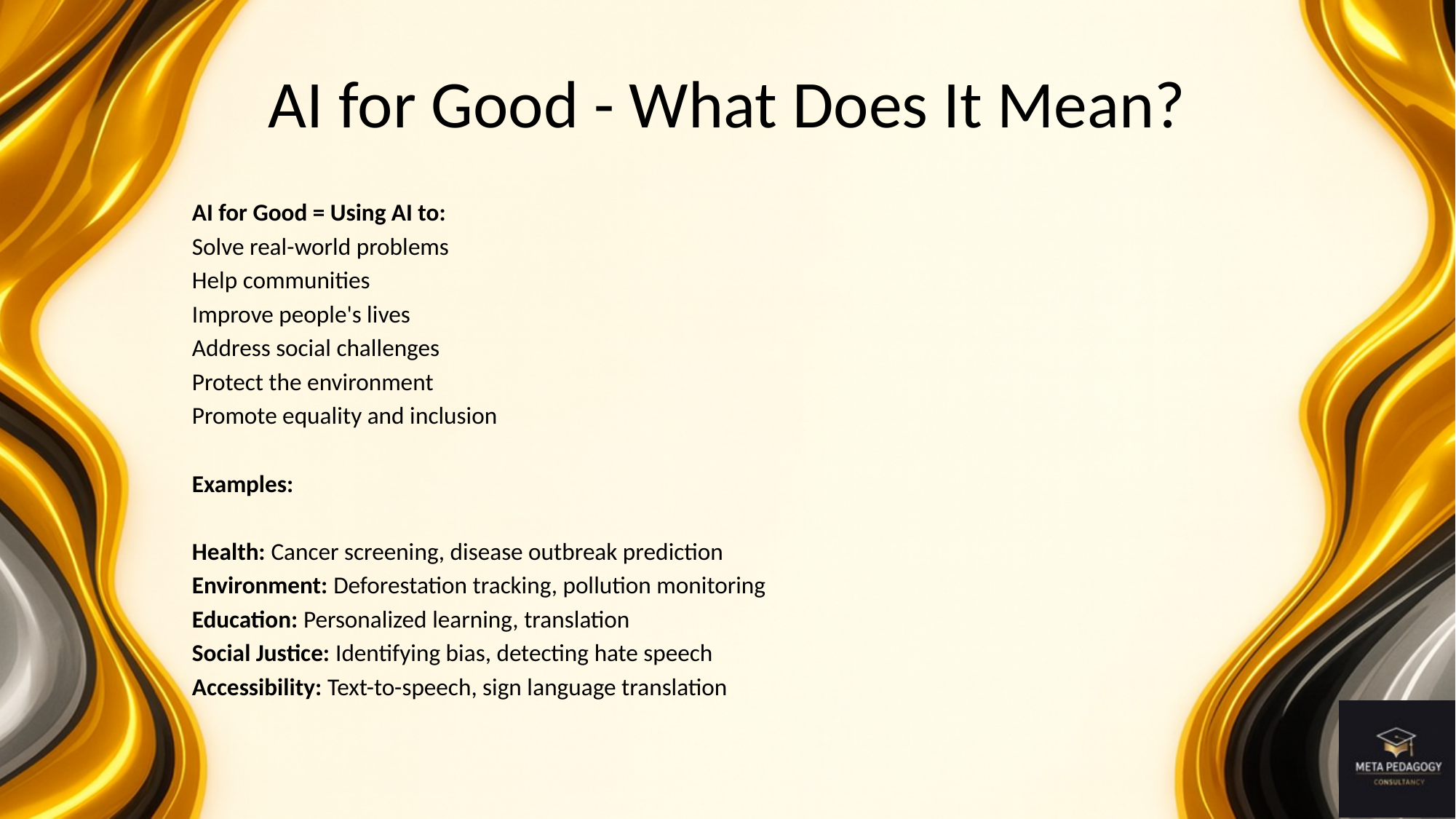

# AI for Good - What Does It Mean?
AI for Good = Using AI to:
Solve real-world problems
Help communities
Improve people's lives
Address social challenges
Protect the environment
Promote equality and inclusion

Examples:

Health: Cancer screening, disease outbreak prediction
Environment: Deforestation tracking, pollution monitoring
Education: Personalized learning, translation
Social Justice: Identifying bias, detecting hate speech
Accessibility: Text-to-speech, sign language translation